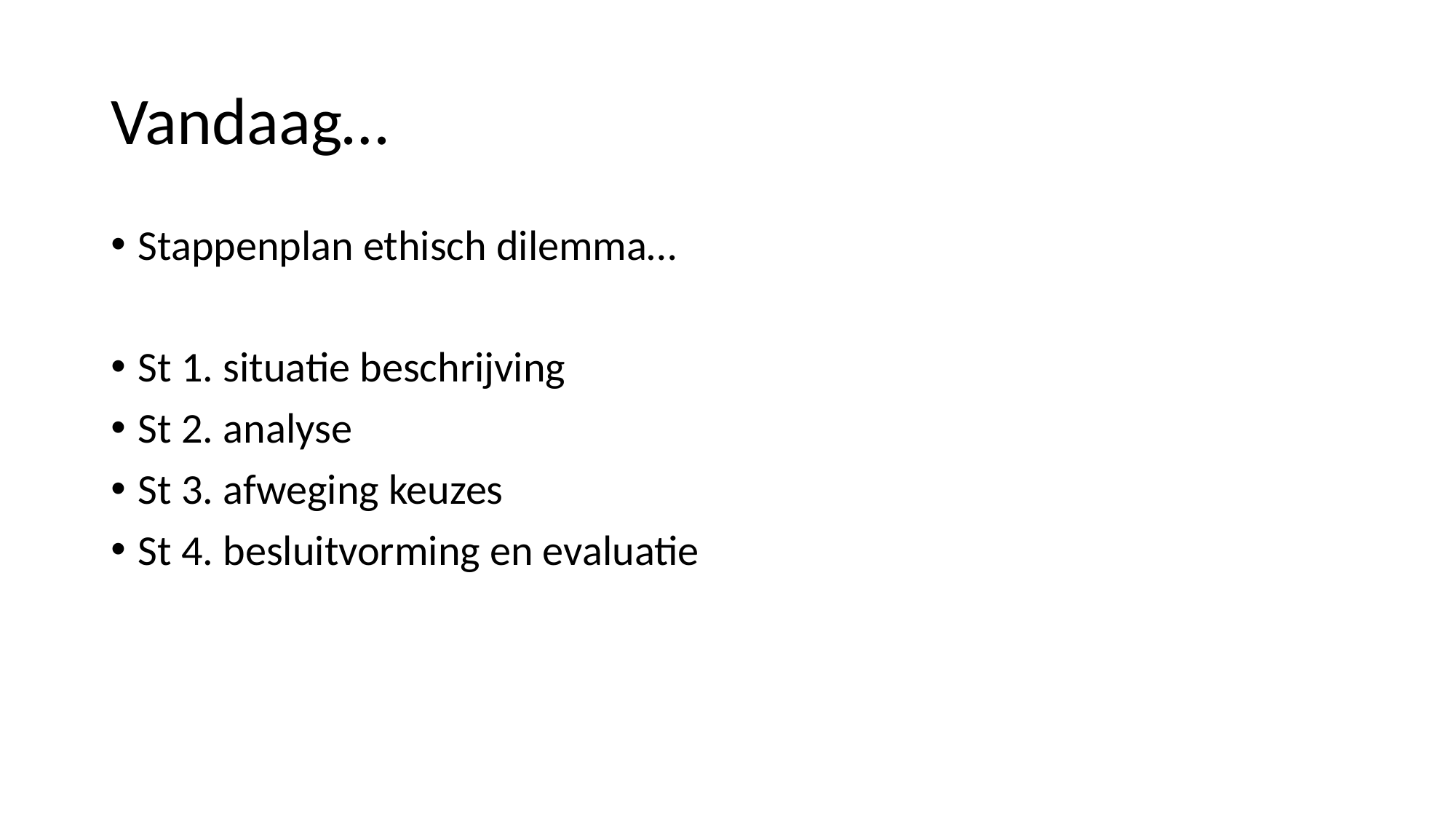

# Vandaag…
Stappenplan ethisch dilemma…

St 1. situatie beschrijving
St 2. analyse
St 3. afweging keuzes
St 4. besluitvorming en evaluatie